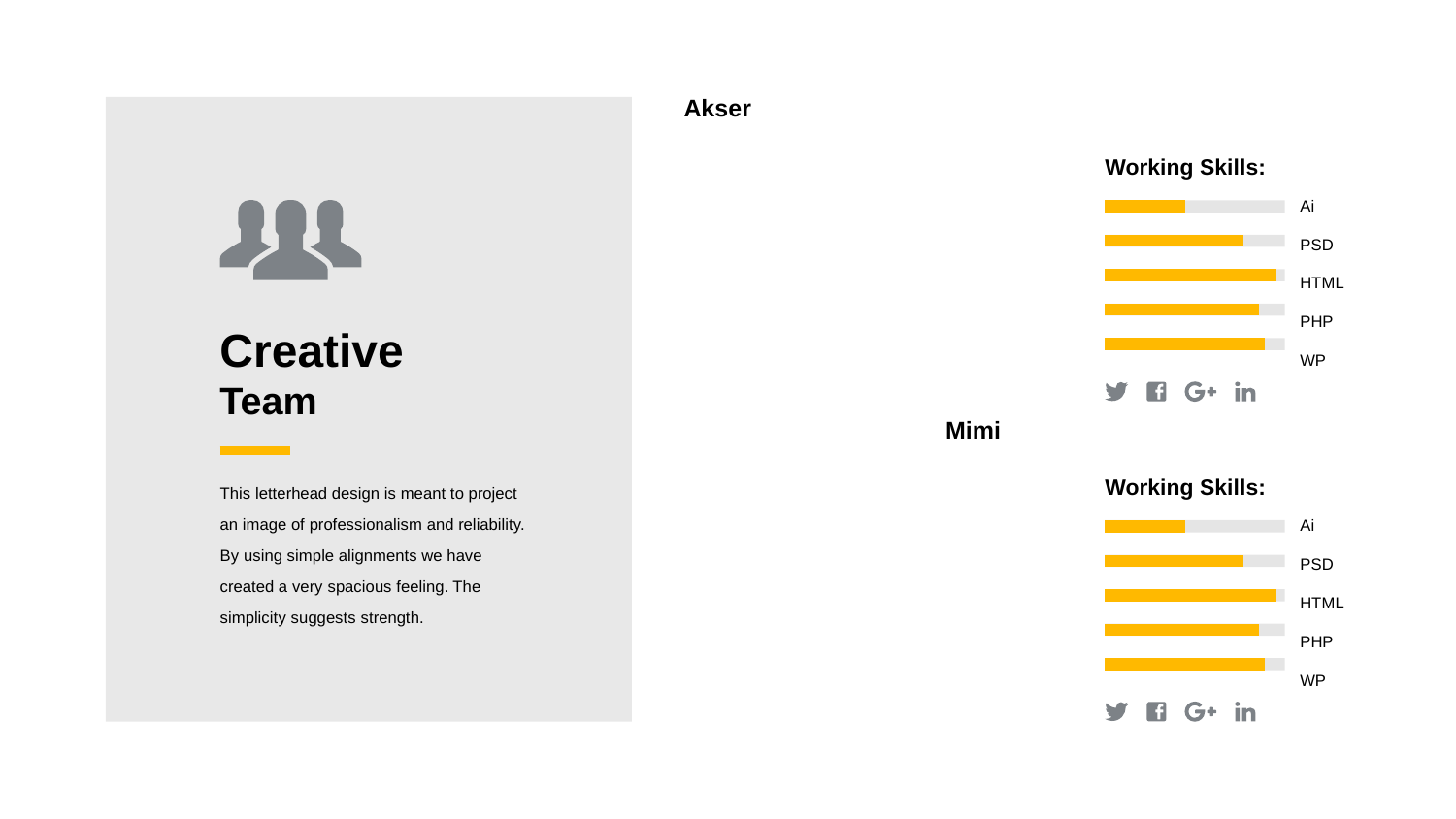

Akser

Working Skills:
Ai
PSD
HTML
PHP
WP

Creative
Team
Mimi

Working Skills:
Ai
PSD
HTML
PHP
WP

This letterhead design is meant to project an image of professionalism and reliability. By using simple alignments we have created a very spacious feeling. The simplicity suggests strength.